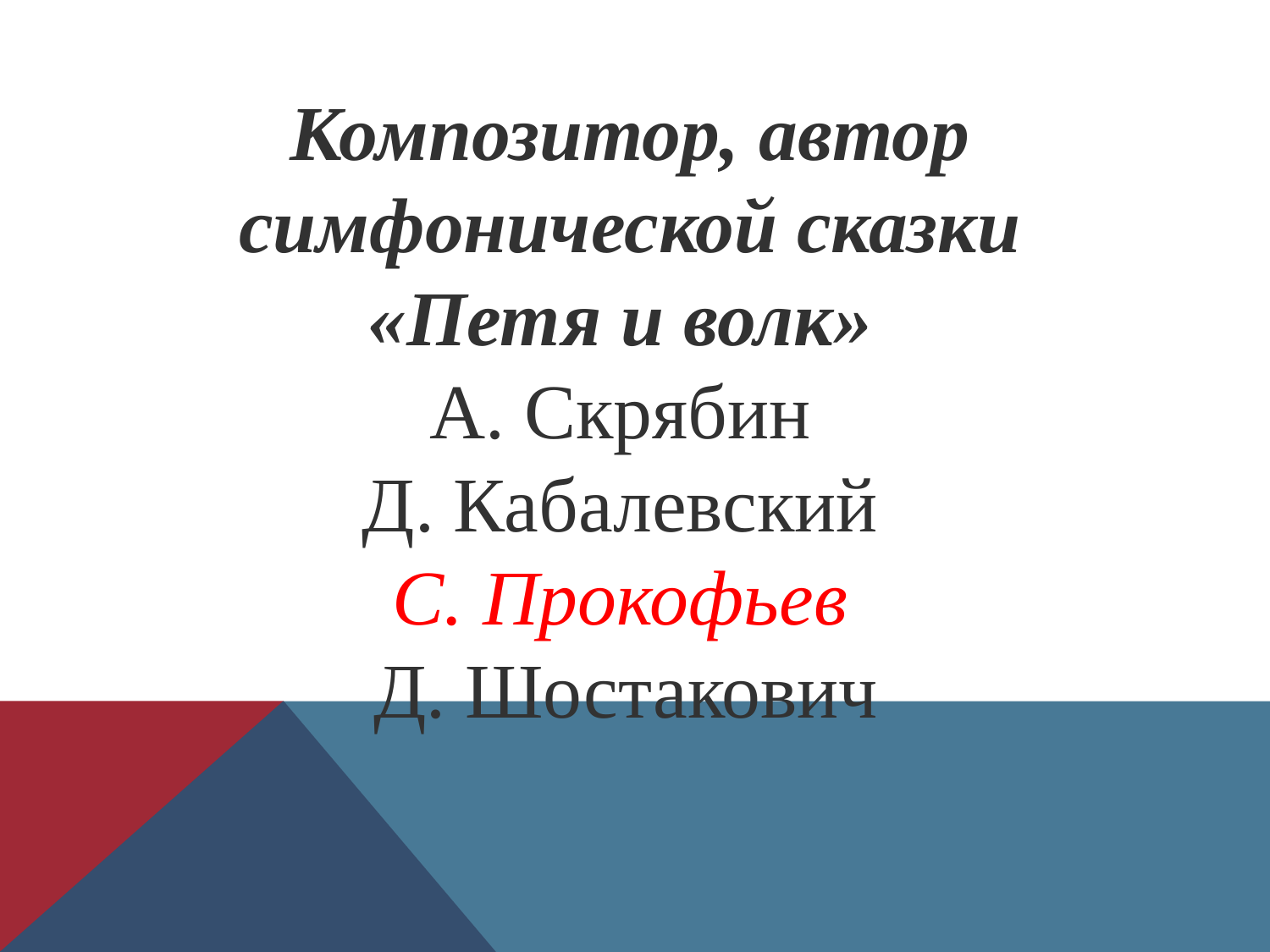

Композитор, автор
 симфонической сказки
«Петя и волк»
А. Скрябин
Д. Кабалевский
С. Прокофьев
Д. Шостакович